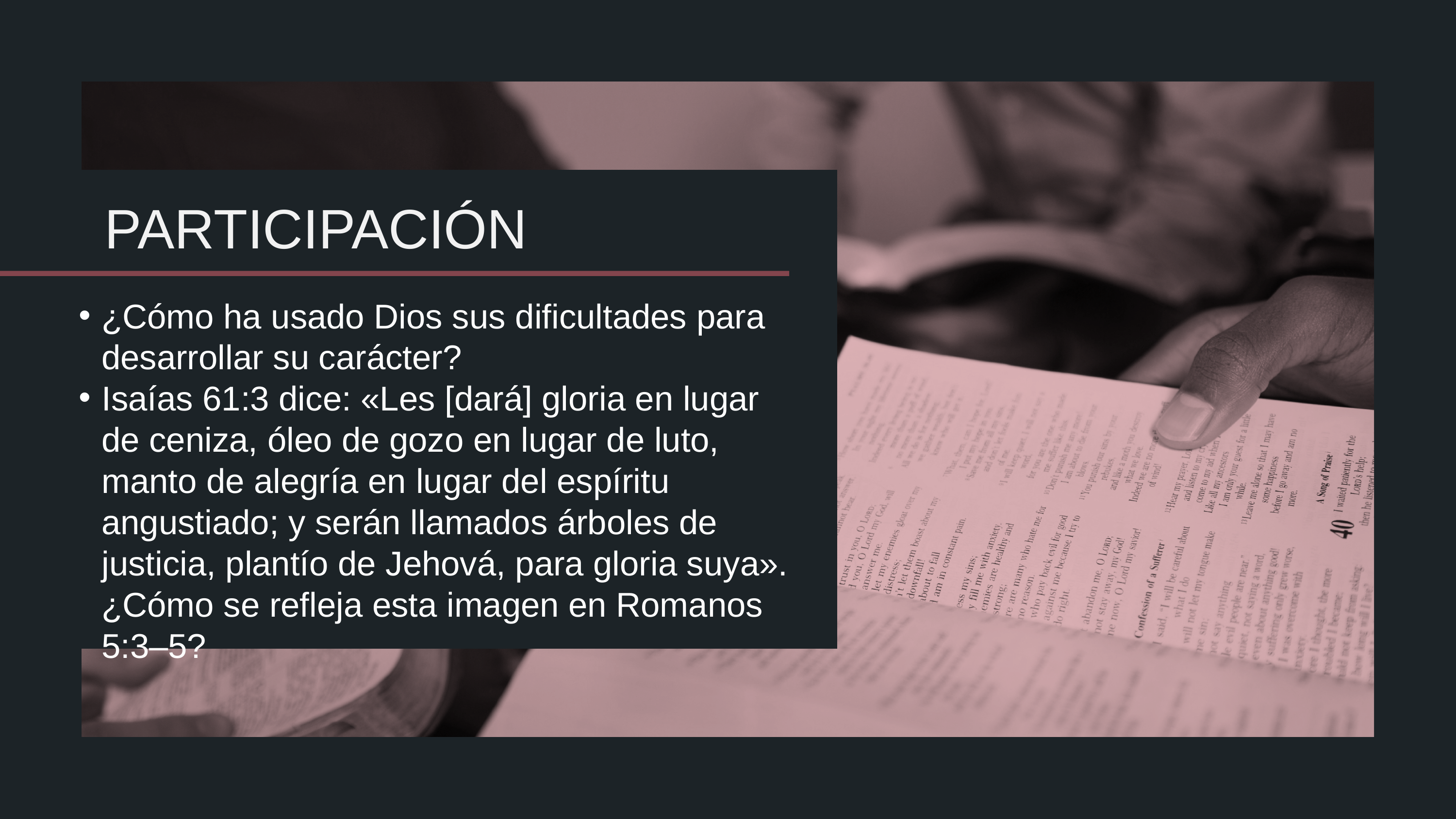

¿Cómo ha usado Dios sus dificultades para desarrollar su carácter?
Isaías 61:3 dice: «Les [dará] gloria en lugar de ceniza, óleo de gozo en lugar de luto, manto de alegría en lugar del espíritu angustiado; y serán llamados árboles de justicia, plantío de Jehová, para gloria suya». ¿Cómo se refleja esta imagen en Romanos 5:3–5?